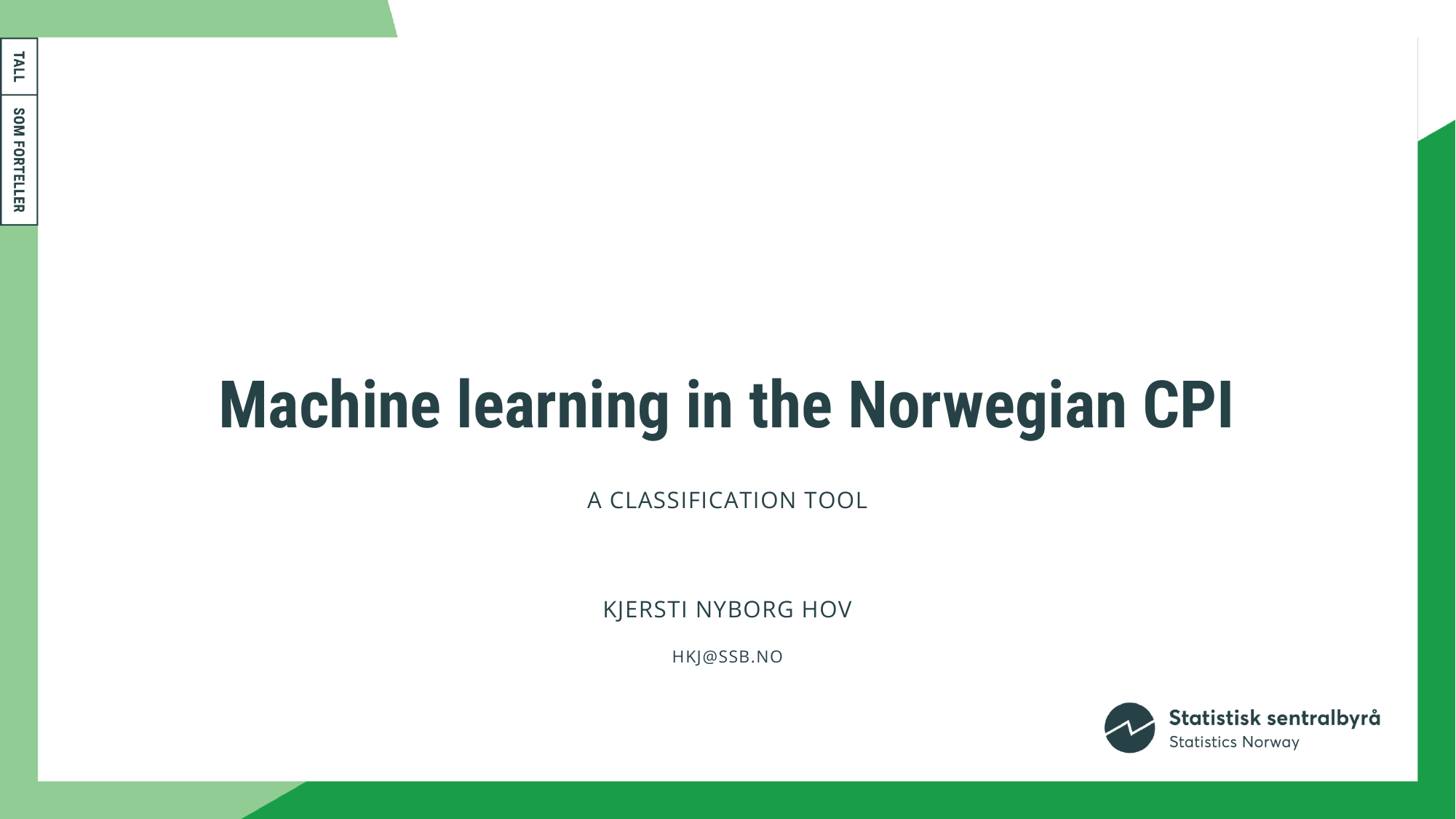

# Machine learning in the Norwegian CPI
A classification tool

Kjersti Nyborg Hov
hkj@ssb.no